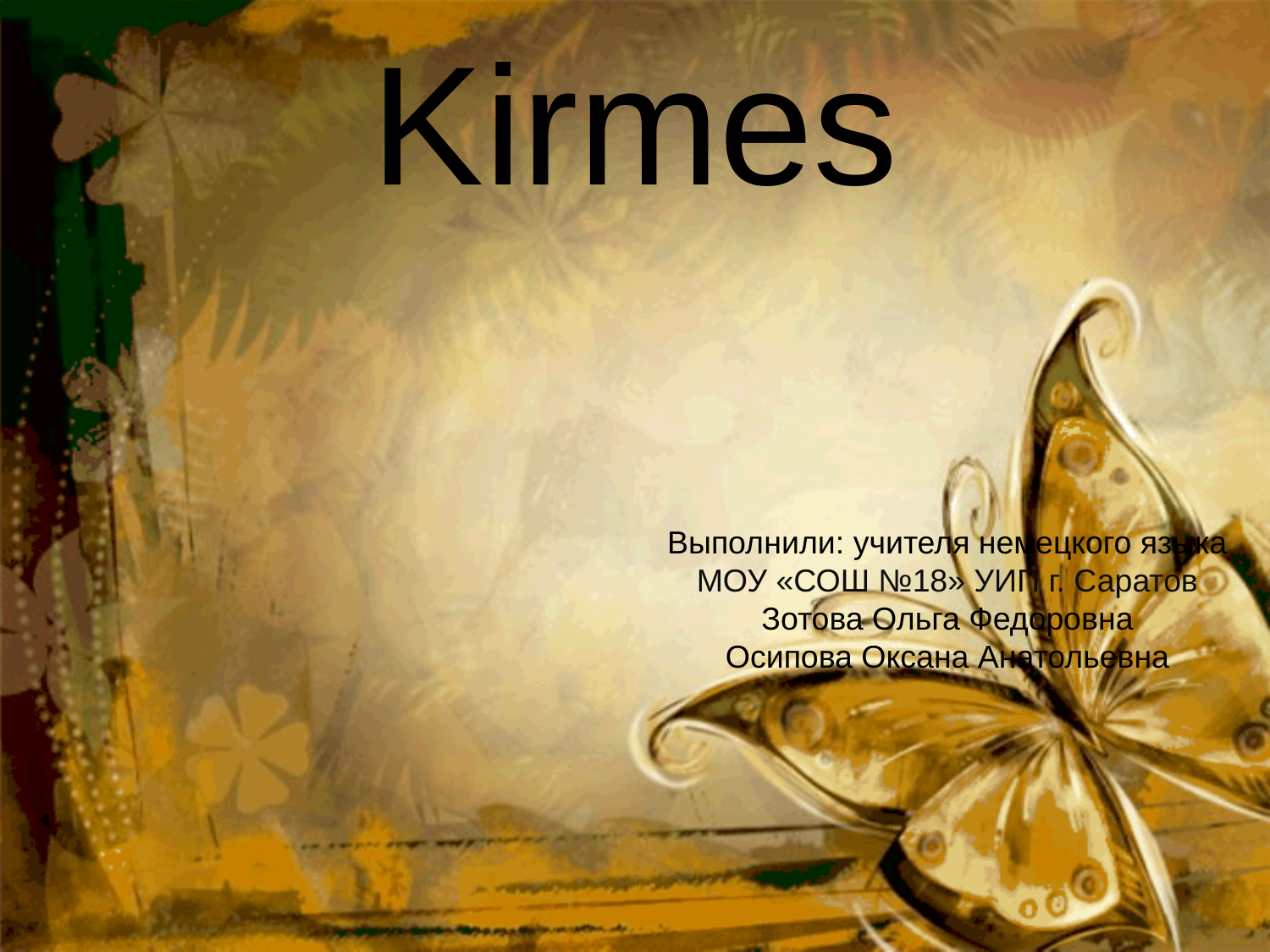

# Kirmes
Выполнили: учителя немецкого языка МОУ «СОШ №18» УИП г. Саратов
Зотова Ольга Федоровна
Осипова Оксана Анатольевна